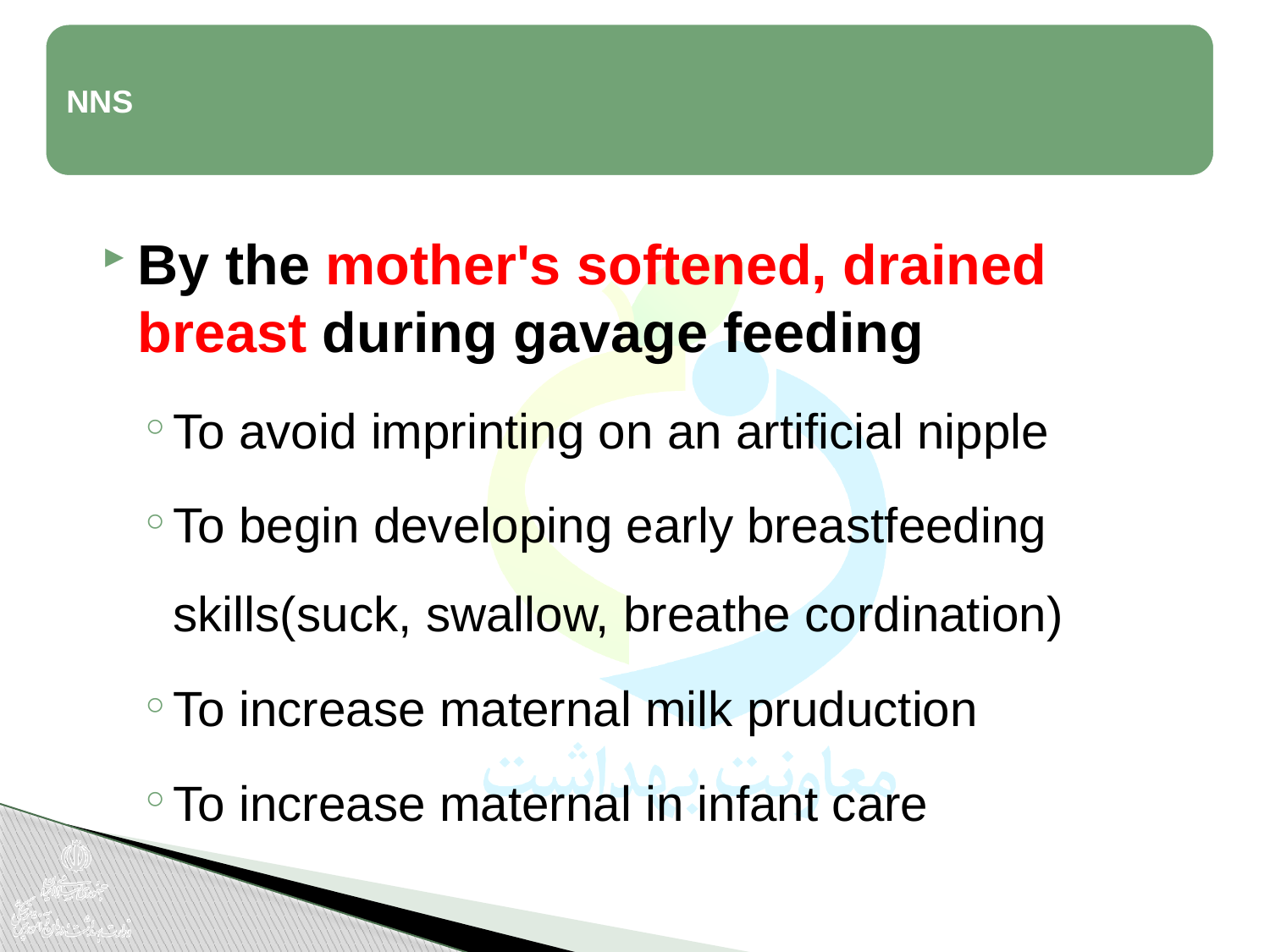

NNS
By the mother's softened, drained breast during gavage feeding
To avoid imprinting on an artificial nipple
To begin developing early breastfeeding skills(suck, swallow, breathe cordination)
To increase maternal milk pruduction
To increase maternal in infant care